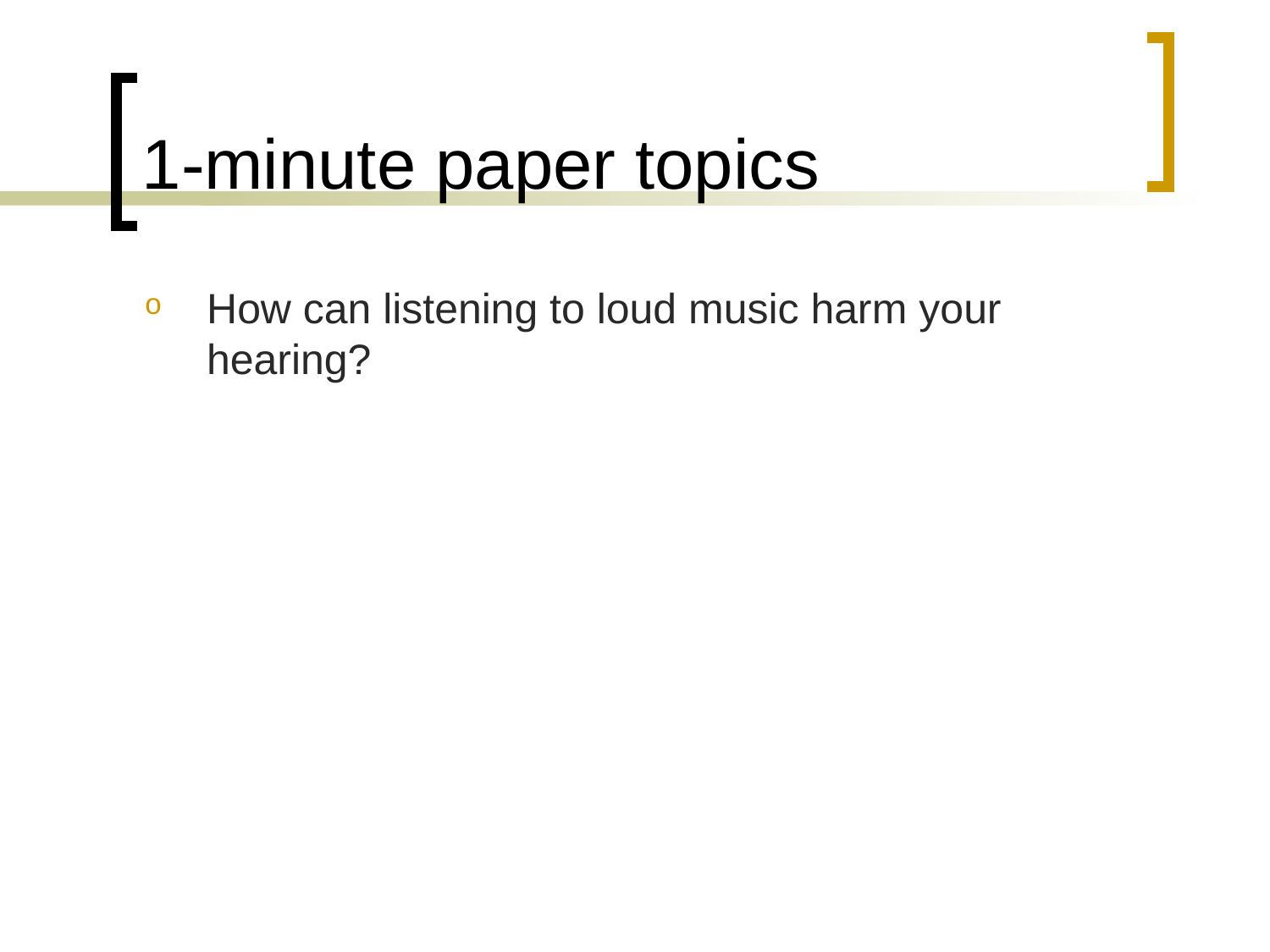

# 1-minute paper topics
How can listening to loud music harm your hearing?